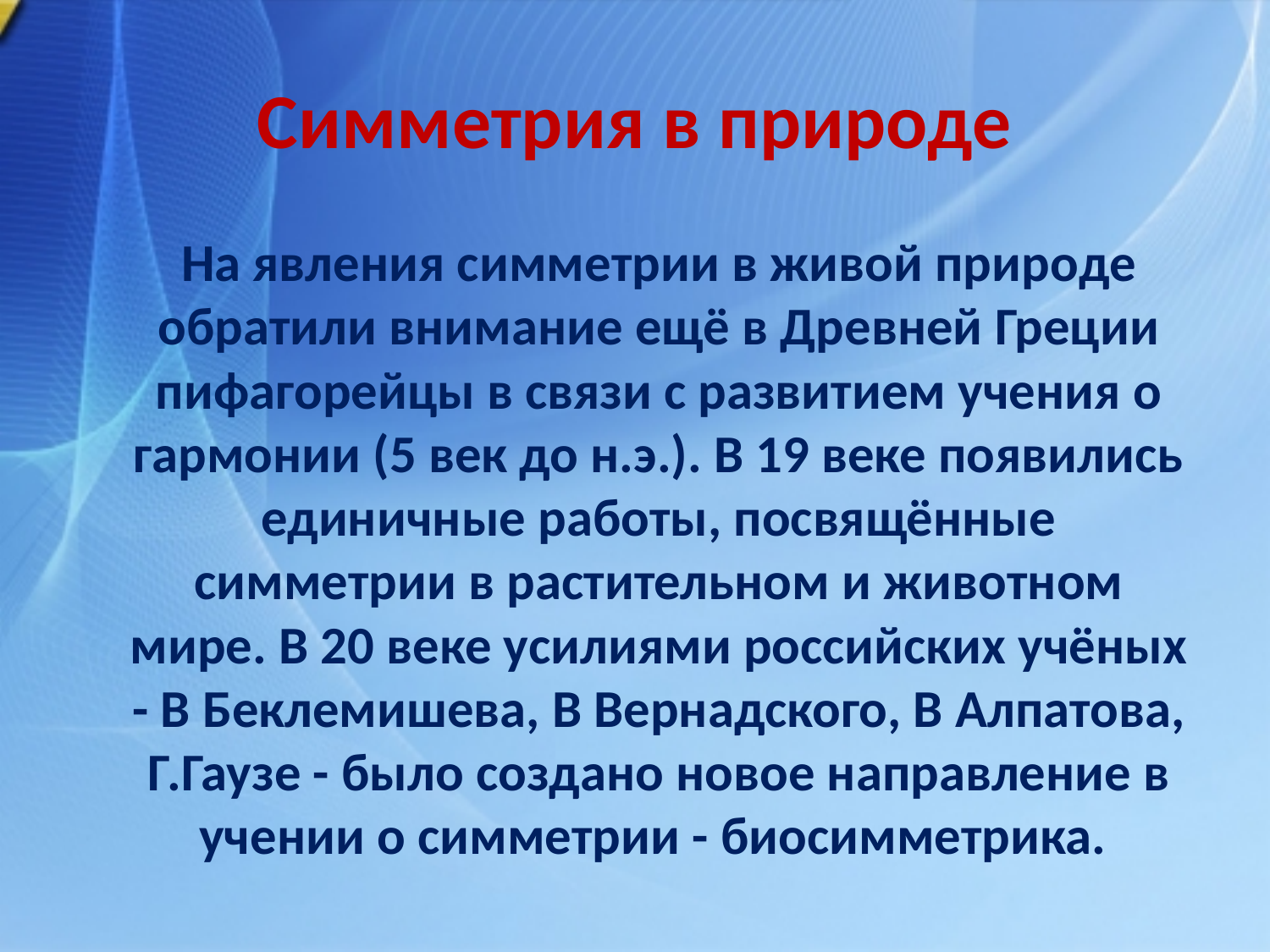

# Симметрия в природе
    На явления симметрии в живой природе обратили внимание ещё в Древней Греции пифагорейцы в связи с развитием учения о гармонии (5 век до н.э.). В 19 веке появились единичные работы, посвящённые симметрии в растительном и животном мире. В 20 веке усилиями российских учёных - В Беклемишева, В Вернадского, В Алпатова, Г.Гаузе - было создано новое направление в учении о симметрии - биосимметрика.